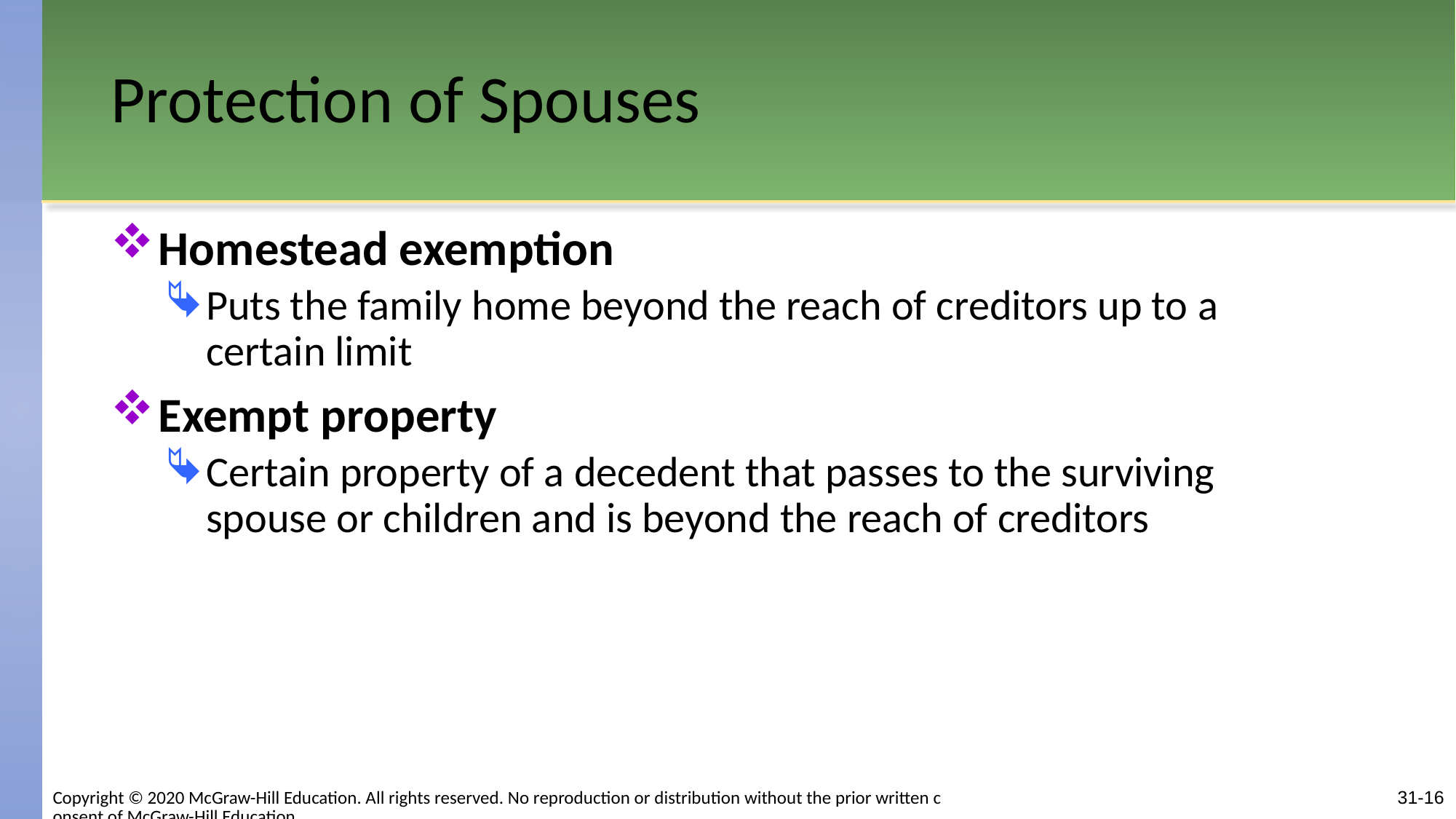

# Protection of Spouses
Homestead exemption
Puts the family home beyond the reach of creditors up to a certain limit
Exempt property
Certain property of a decedent that passes to the surviving spouse or children and is beyond the reach of creditors

31-16
Copyright © 2020 McGraw-Hill Education. All rights reserved. No reproduction or distribution without the prior written consent of McGraw-Hill Education.